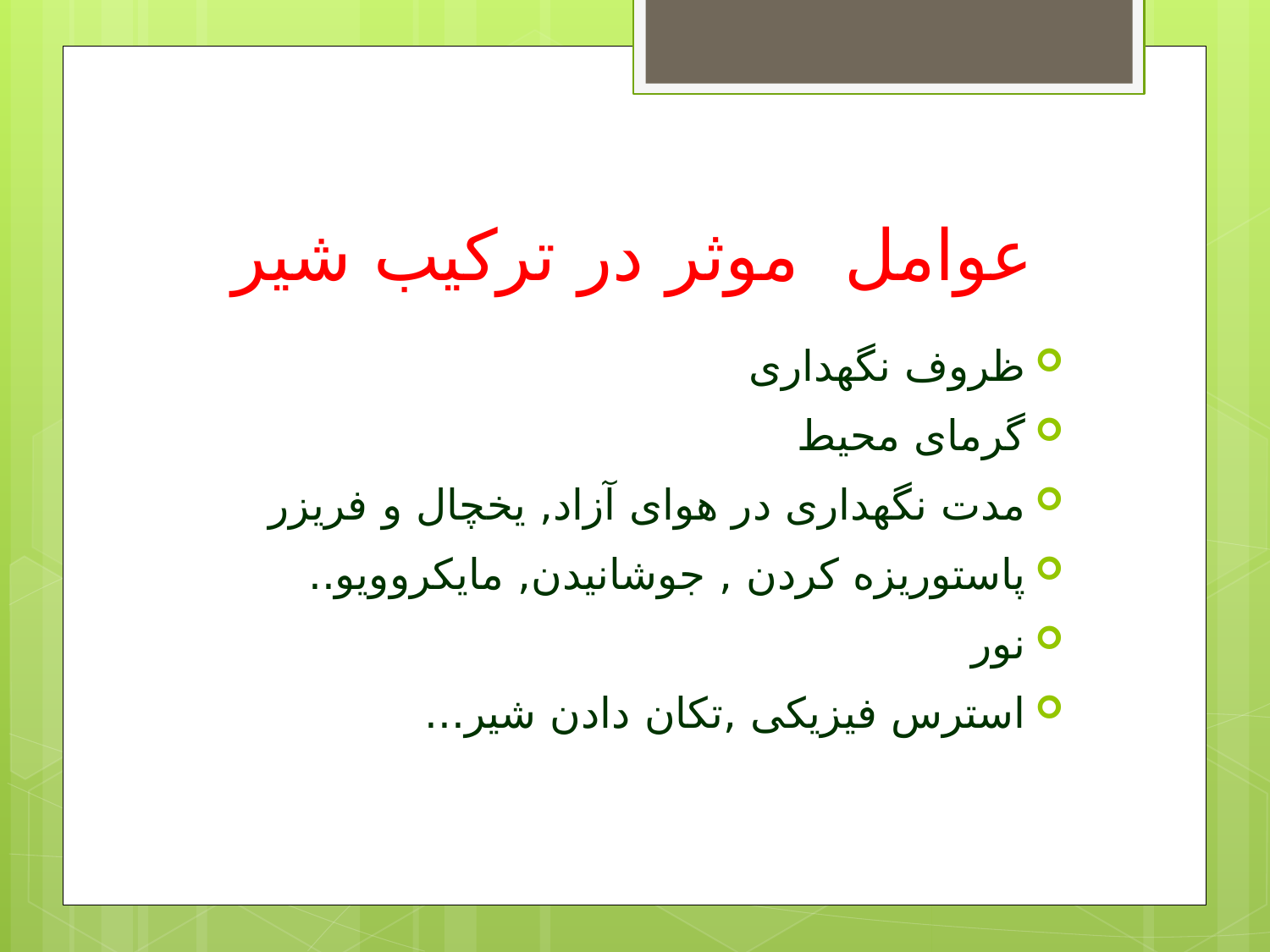

# عوامل  موثر در ترکيب شير
ظروف نگهداری
گرمای محيط
مدت نگهداری در هوای آزاد, يخچال و فريزر
پاستوريزه کردن , جوشانيدن, مايکروويو..
نور
استرس فيزيکی ,تکان دادن شير...